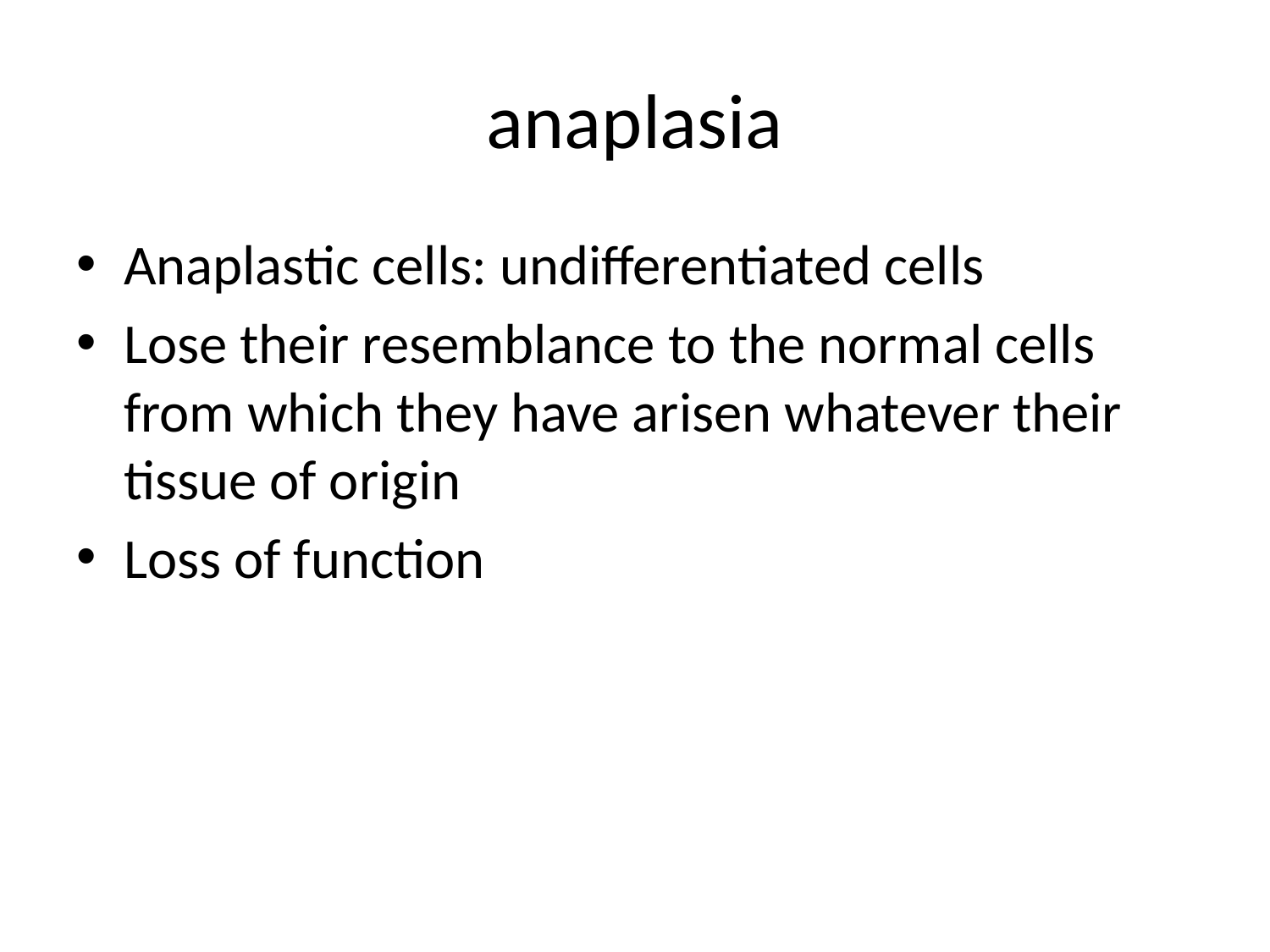

# anaplasia
Anaplastic cells: undifferentiated cells
Lose their resemblance to the normal cells from which they have arisen whatever their tissue of origin
Loss of function